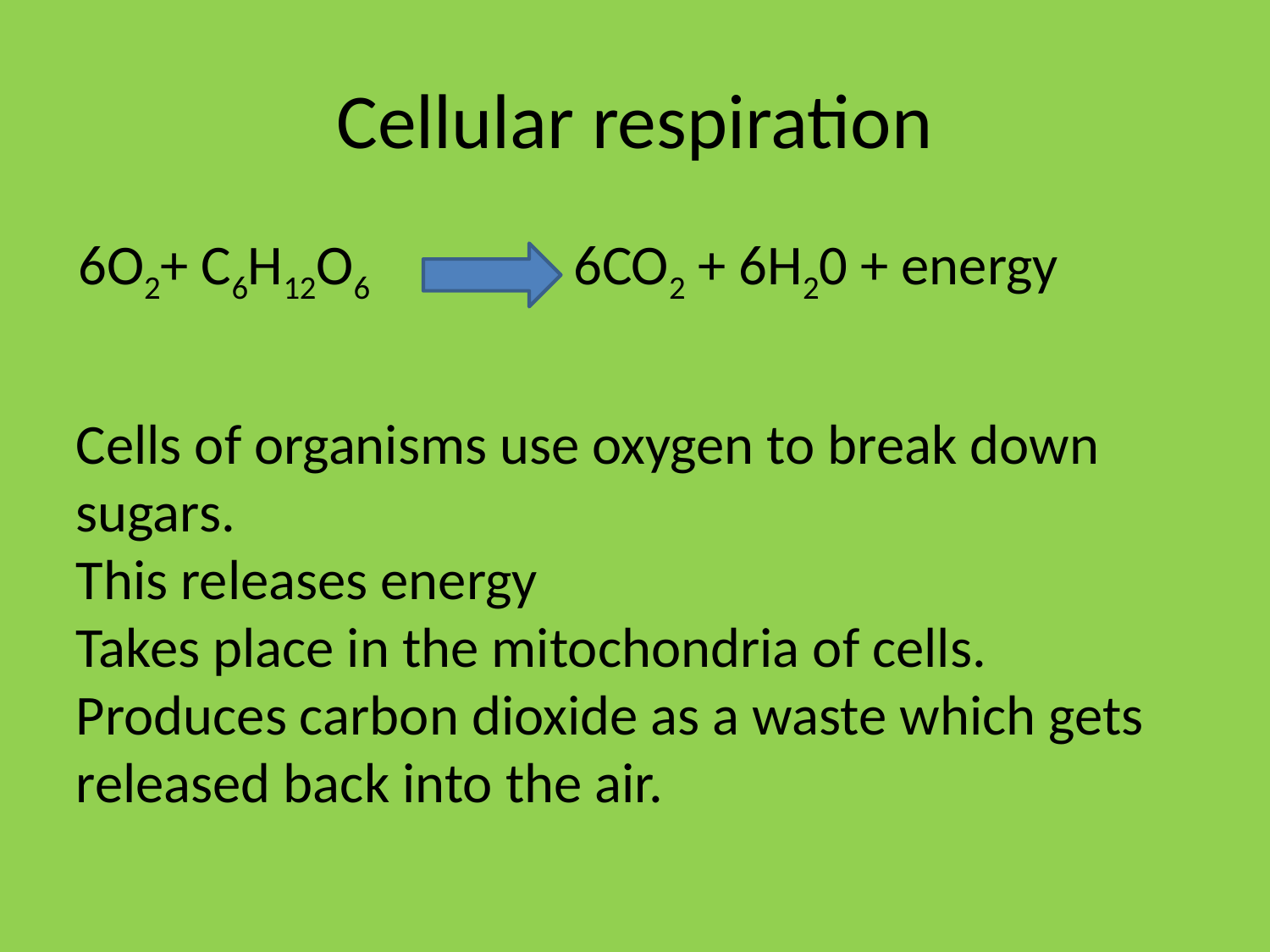

# Cellular respiration
 6O2+ C6H12O6		6CO2 + 6H20 + energy

Cells of organisms use oxygen to break down sugars.
This releases energy
Takes place in the mitochondria of cells.
Produces carbon dioxide as a waste which gets released back into the air.